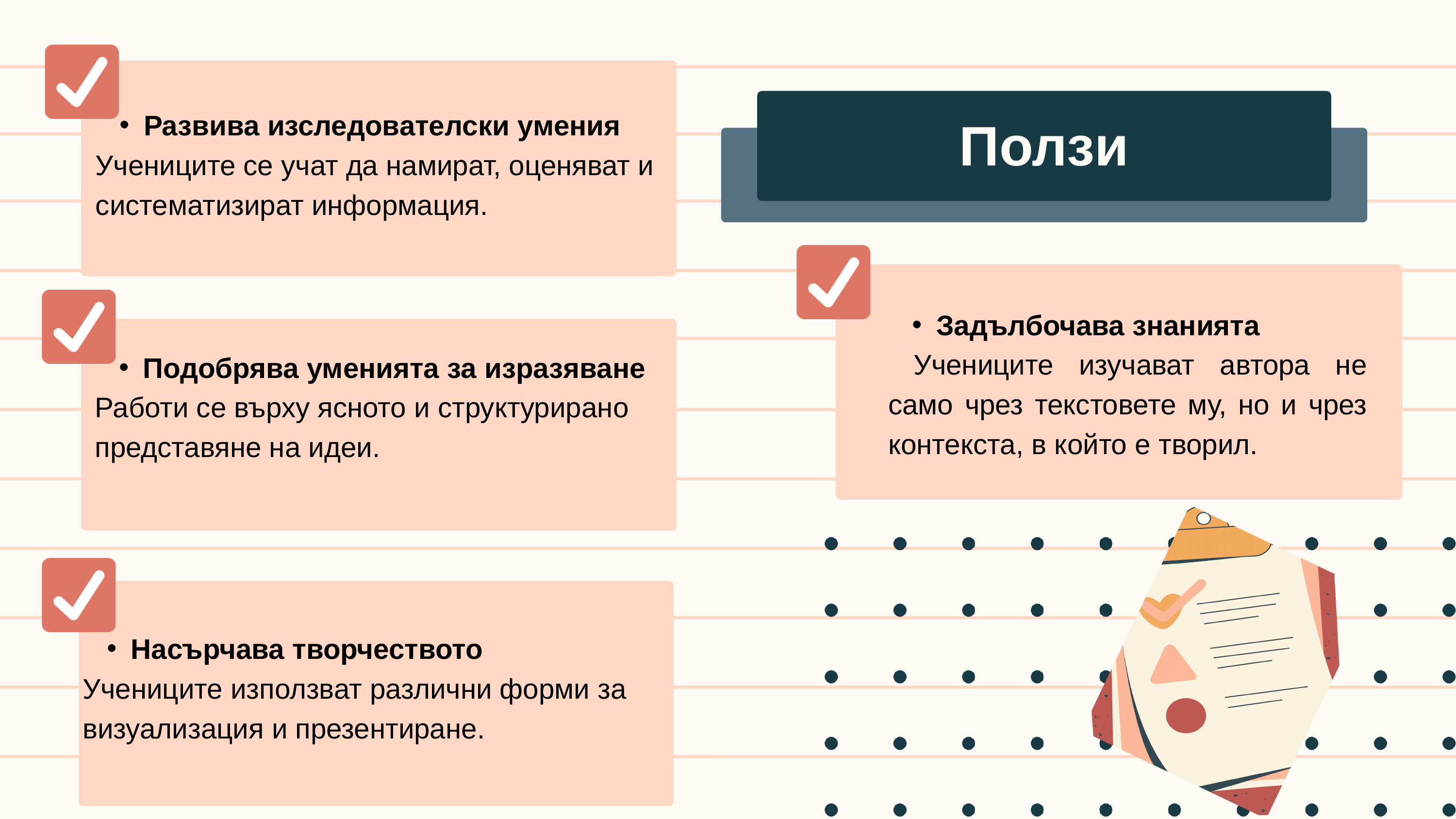

Развива изследователски умения
Учениците се учат да намират, оценяват и систематизират информация.
Ползи

Задълбочава знанията
 Учениците изучават автора не само чрез текстовете му, но и чрез контекста, в който е творил.

Подобрява уменията за изразяване
Работи се върху ясното и структурирано представяне на идеи.

Насърчава творчеството
Учениците използват различни форми за визуализация и презентиране.